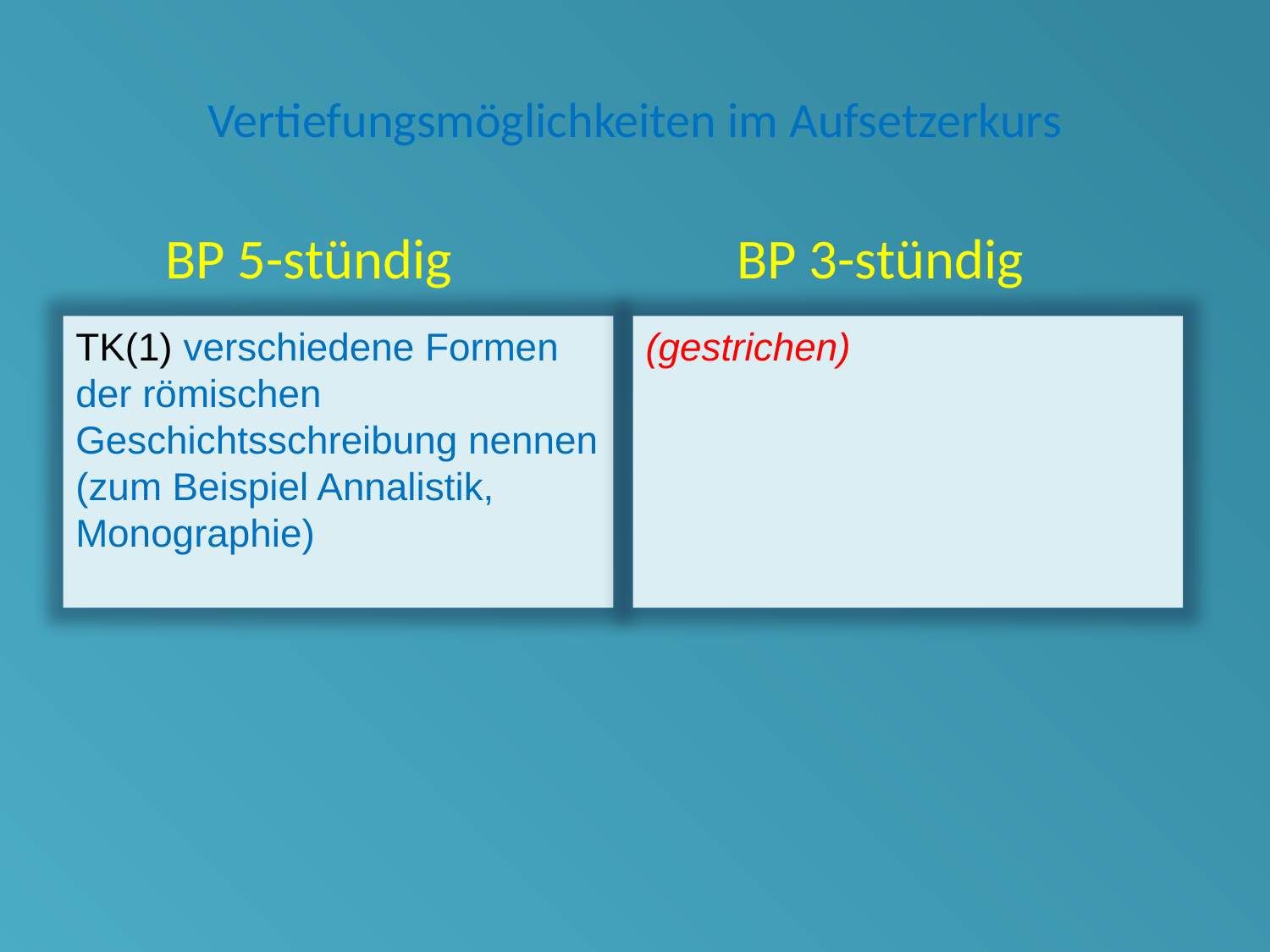

# Vertiefungsmöglichkeiten im Aufsetzerkurs
       BP 5-stündig			  BP 3-stündig
(gestrichen)

TK(1) verschiedene Formen der römischen Geschichtsschreibung nennen (zum Beispiel Annalistik,
Monographie)